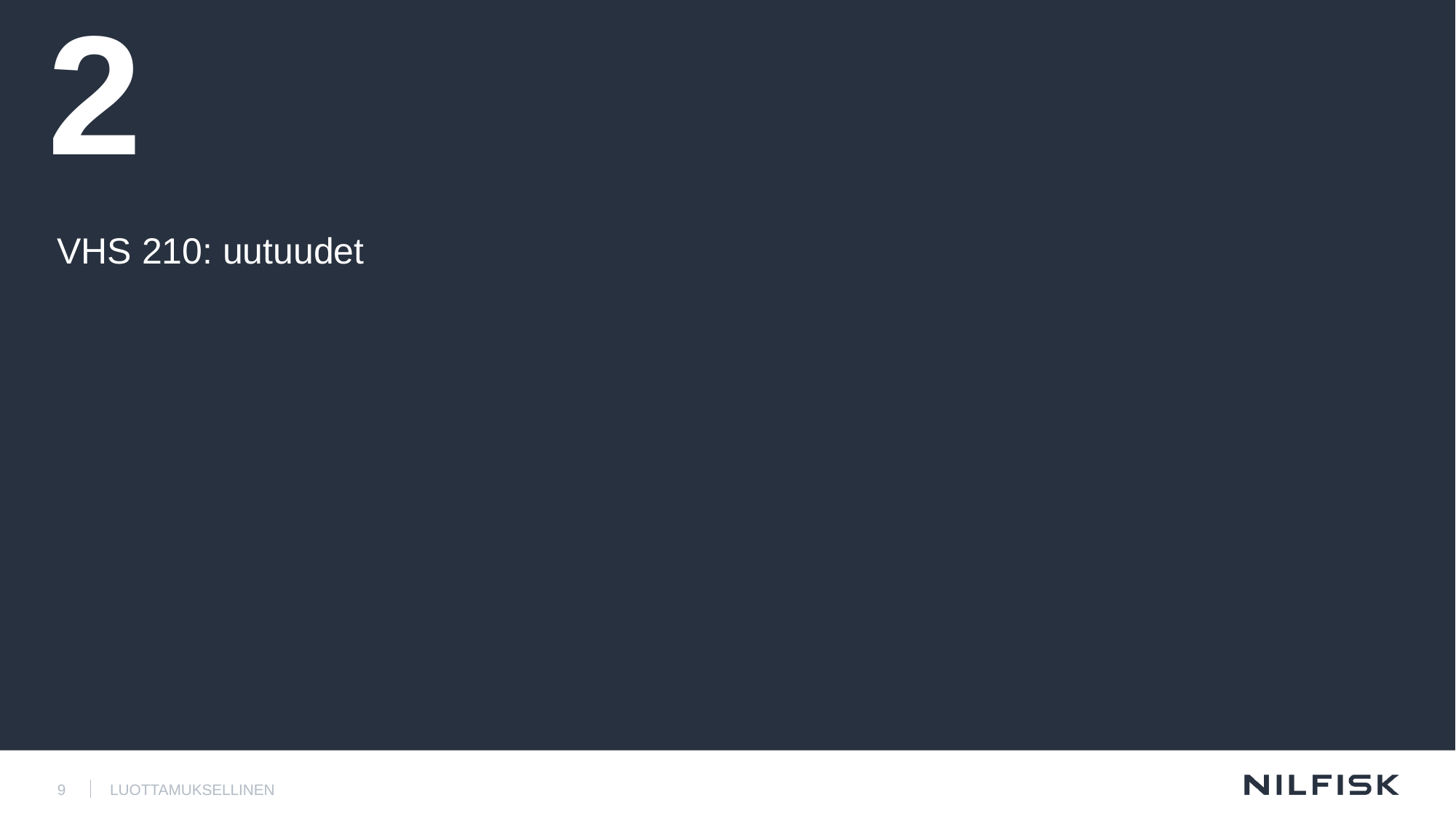

# 2
VHS 210: uutuudet
9
LUOTTAMUKSELLINEN